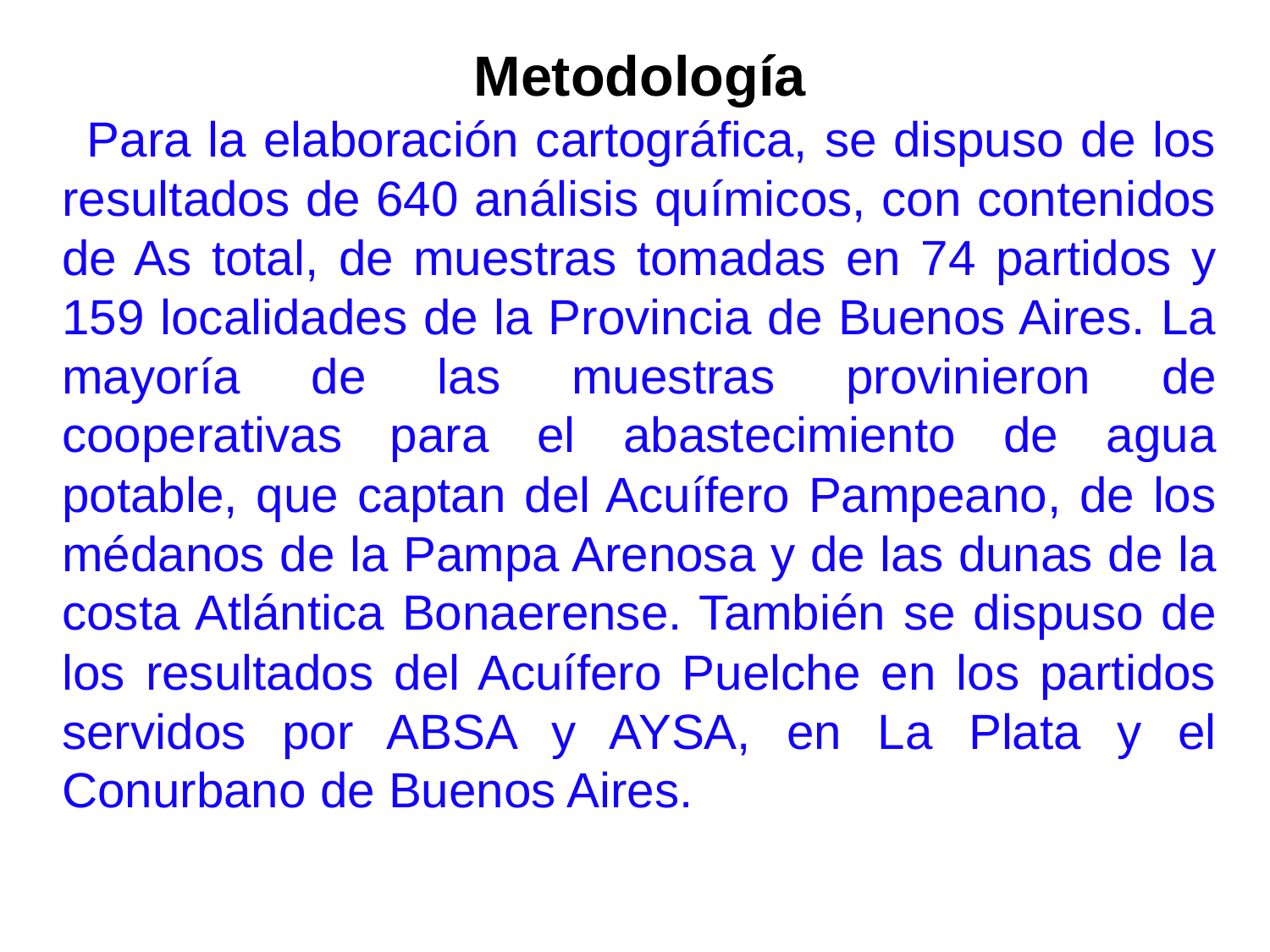

Metodología
	Para la elaboración cartográfica, se dispuso de los resultados de 640 análisis químicos, con contenidos de As total, de muestras tomadas en 74 partidos y 159 localidades de la Provincia de Buenos Aires. La mayoría de las muestras provinieron de cooperativas para el abastecimiento de agua potable, que captan del Acuífero Pampeano, de los médanos de la Pampa Arenosa y de las dunas de la costa Atlántica Bonaerense. También se dispuso de los resultados del Acuífero Puelche en los partidos servidos por ABSA y AYSA, en La Plata y el Conurbano de Buenos Aires.